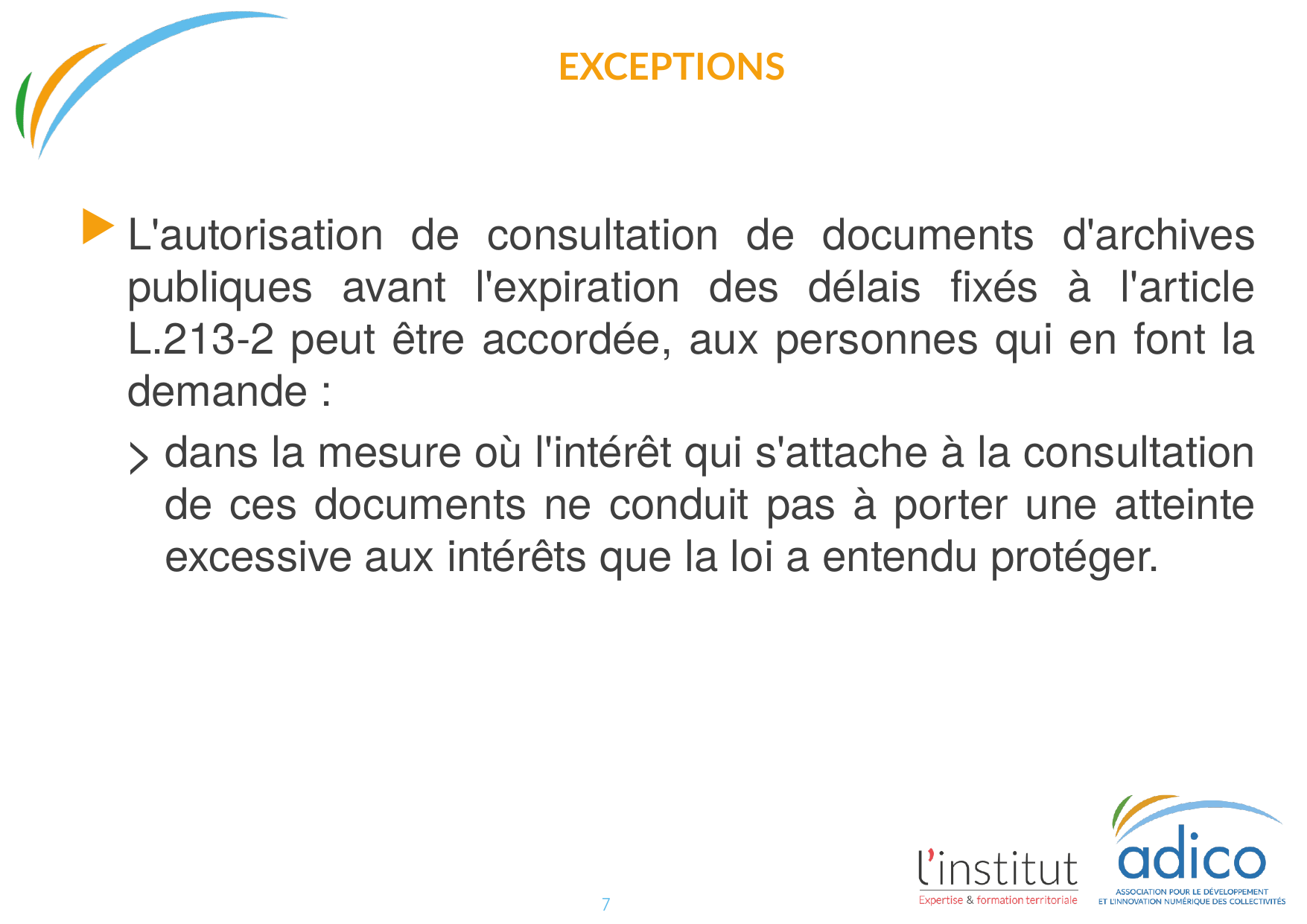

# ExCEPTIONS

L'autorisation de consultation de documents d'archives publiques avant l'expiration des délais fixés à l'article L.213-2 peut être accordée, aux personnes qui en font la demande :
dans la mesure où l'intérêt qui s'attache à la consultation de ces documents ne conduit pas à porter une atteinte excessive aux intérêts que la loi a entendu protéger.